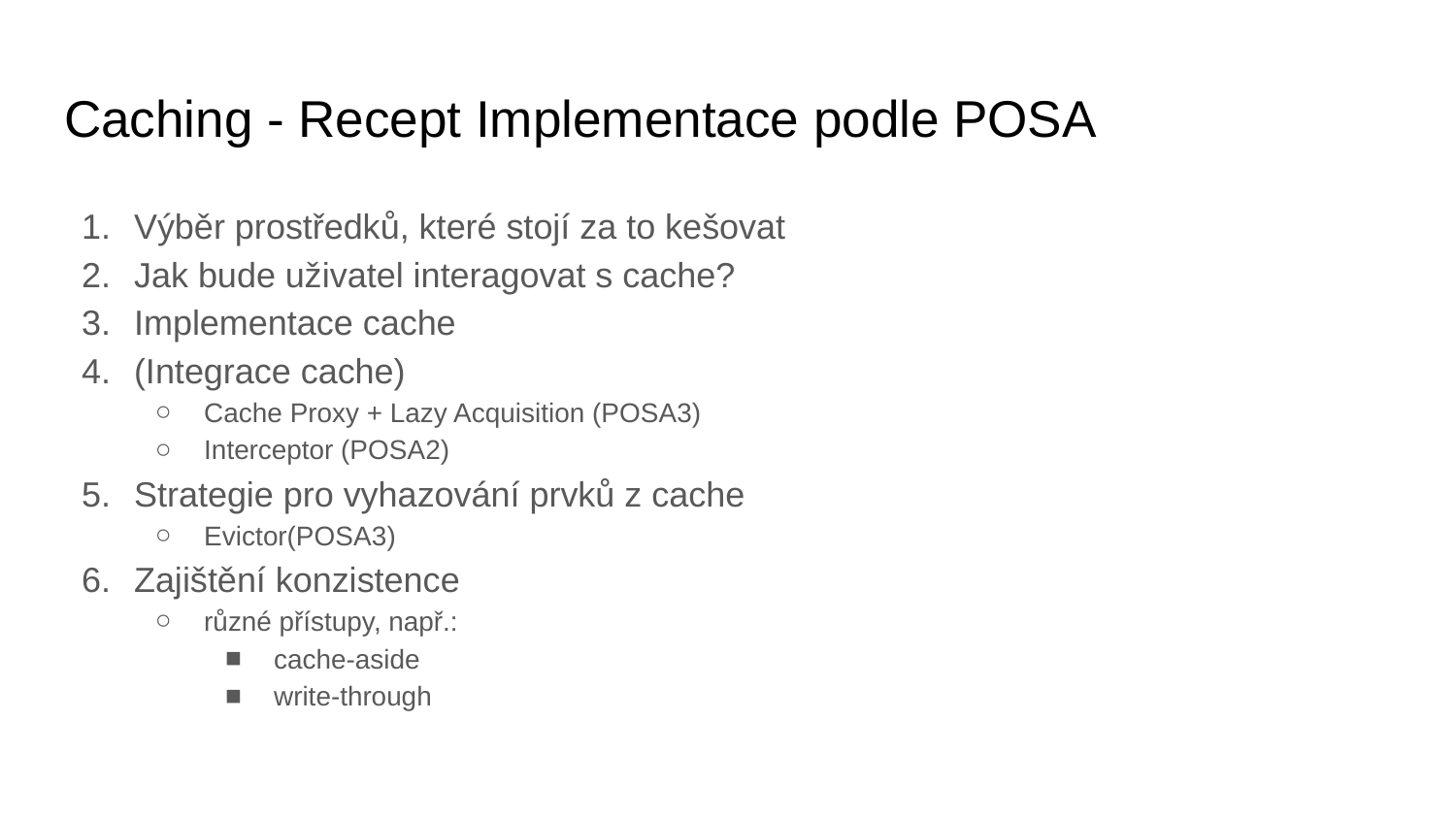

# Caching - Recept Implementace podle POSA
Výběr prostředků, které stojí za to kešovat
Jak bude uživatel interagovat s cache?
Implementace cache
(Integrace cache)
Cache Proxy + Lazy Acquisition (POSA3)
Interceptor (POSA2)
Strategie pro vyhazování prvků z cache
Evictor(POSA3)
Zajištění konzistence
různé přístupy, např.:
cache-aside
write-through